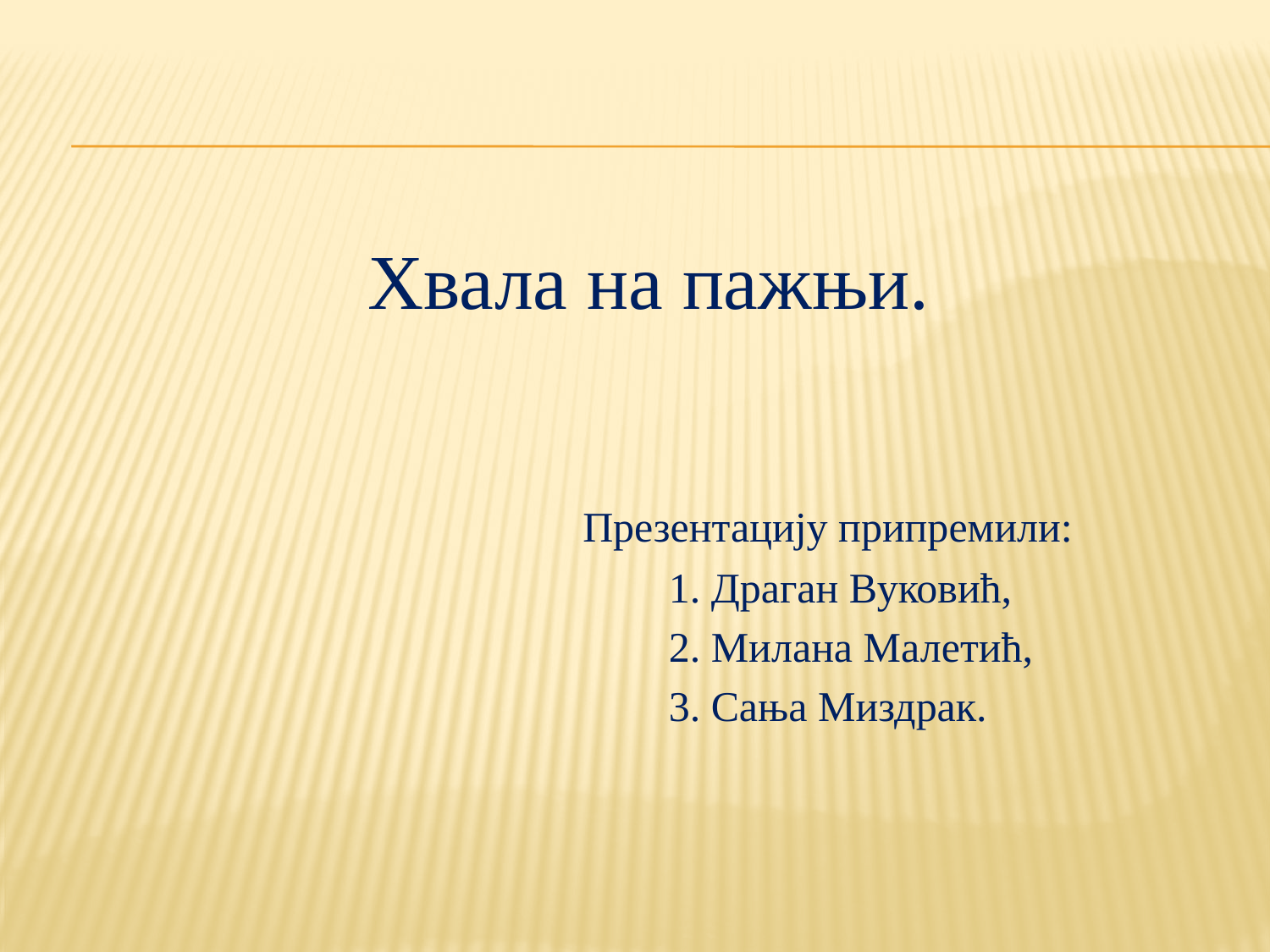

#

                    Хвала на пажњи.

                                           Презентацију припремили:
                                                          1. Драган Вуковић,
                                                          2. Милана Малетић,
                                                          3. Сања Миздрак.